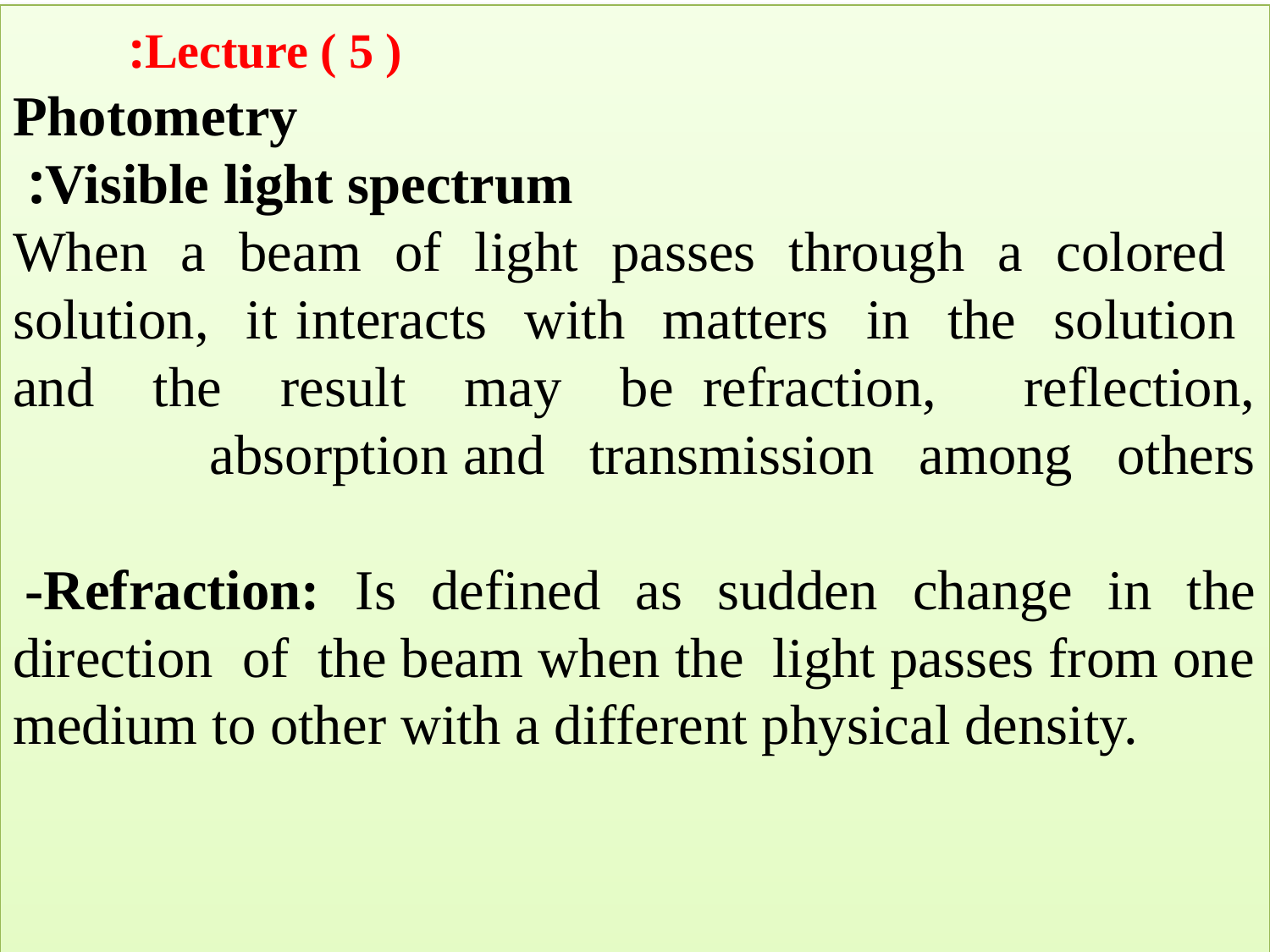

Lecture ( 5 ) :

 Lecture ( 5 ):
                                    Photometry
Visible light spectrum:
When  a  beam  of  light  passes  through  a  colored  solution,  it interacts  with  matters  in  the  solution  and  the  result  may  be refraction,   reflection, absorption and   transmission   among   others

-Refraction: Is defined as sudden change in the direction  of  the beam when the  light passes from one medium to other with a different physical density.